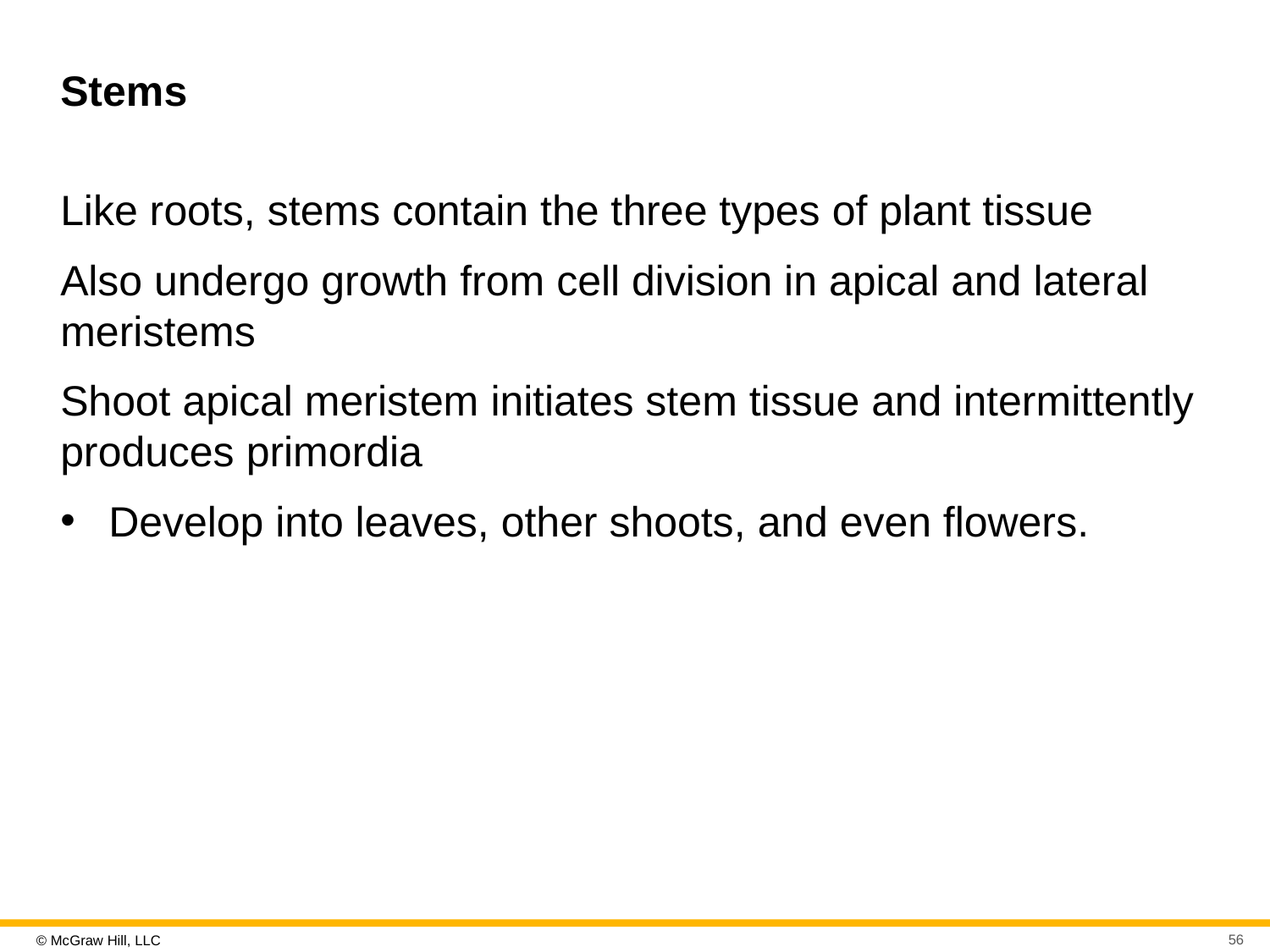

# Stems
Like roots, stems contain the three types of plant tissue
Also undergo growth from cell division in apical and lateral meristems
Shoot apical meristem initiates stem tissue and intermittently produces primordia
Develop into leaves, other shoots, and even flowers.
56